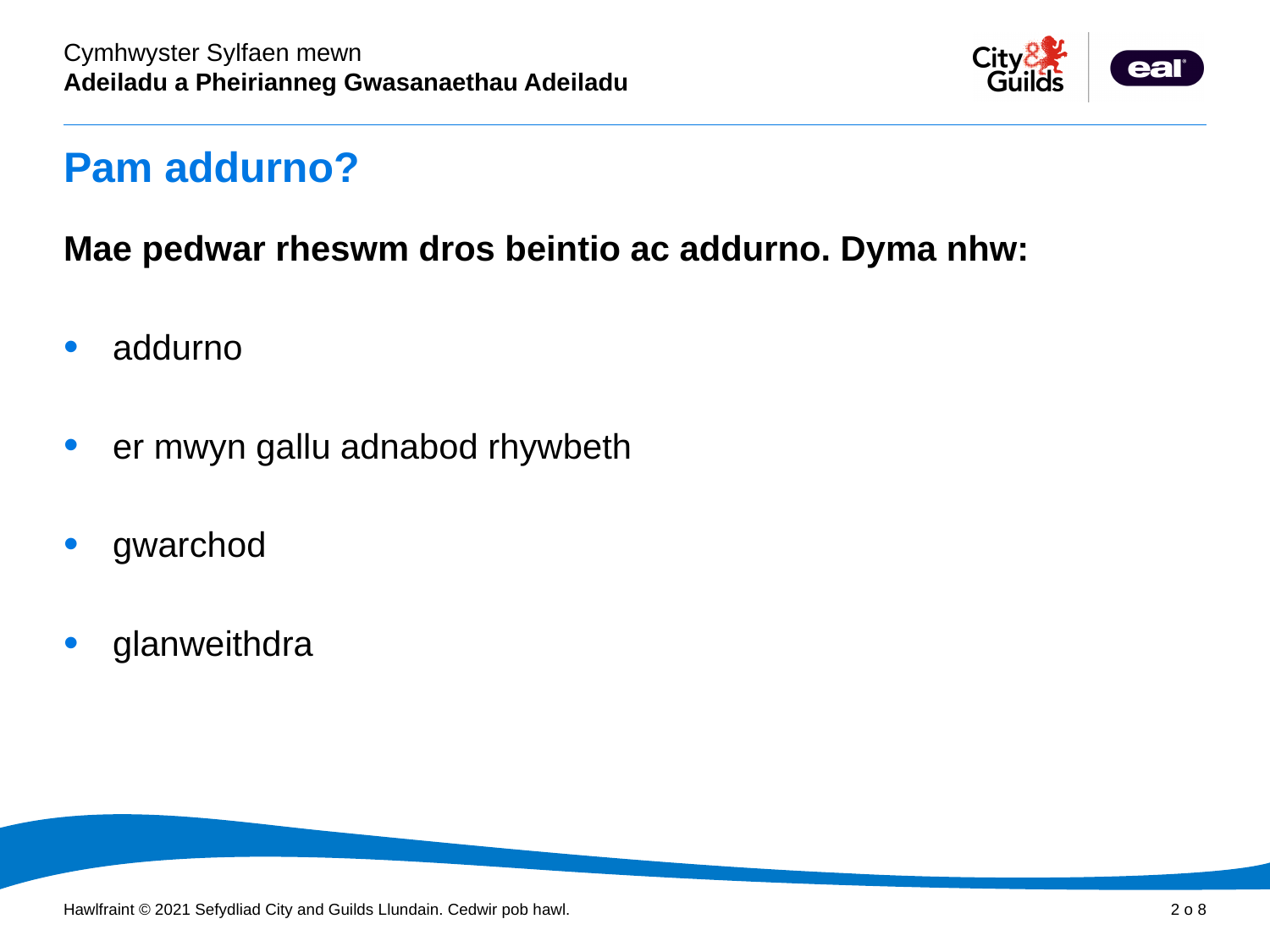

# Pam addurno?
Mae pedwar rheswm dros beintio ac addurno. Dyma nhw:
addurno
er mwyn gallu adnabod rhywbeth
gwarchod
glanweithdra